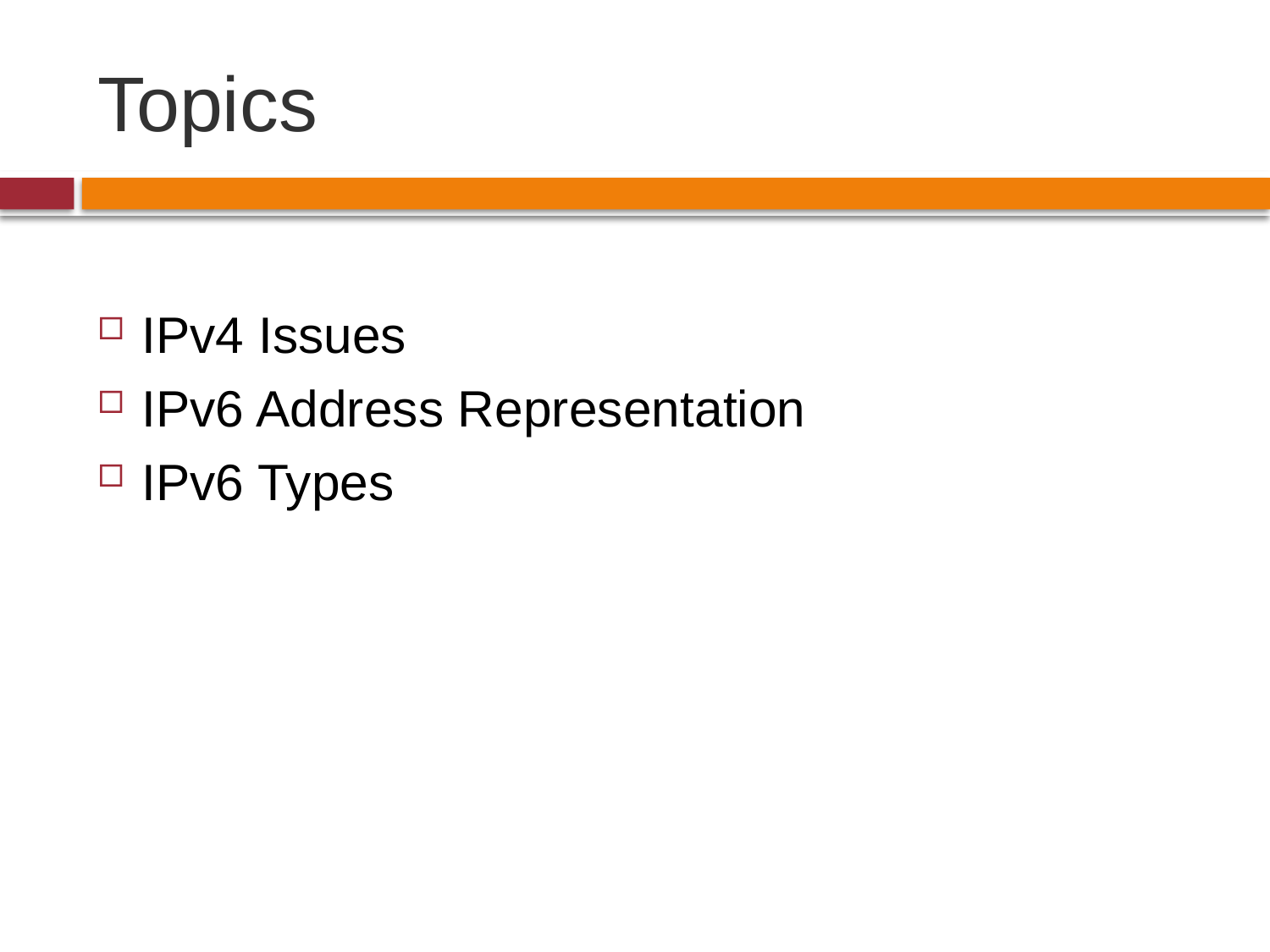

# Topics

IPv4 Issues
IPv6 Address Representation
IPv6 Types